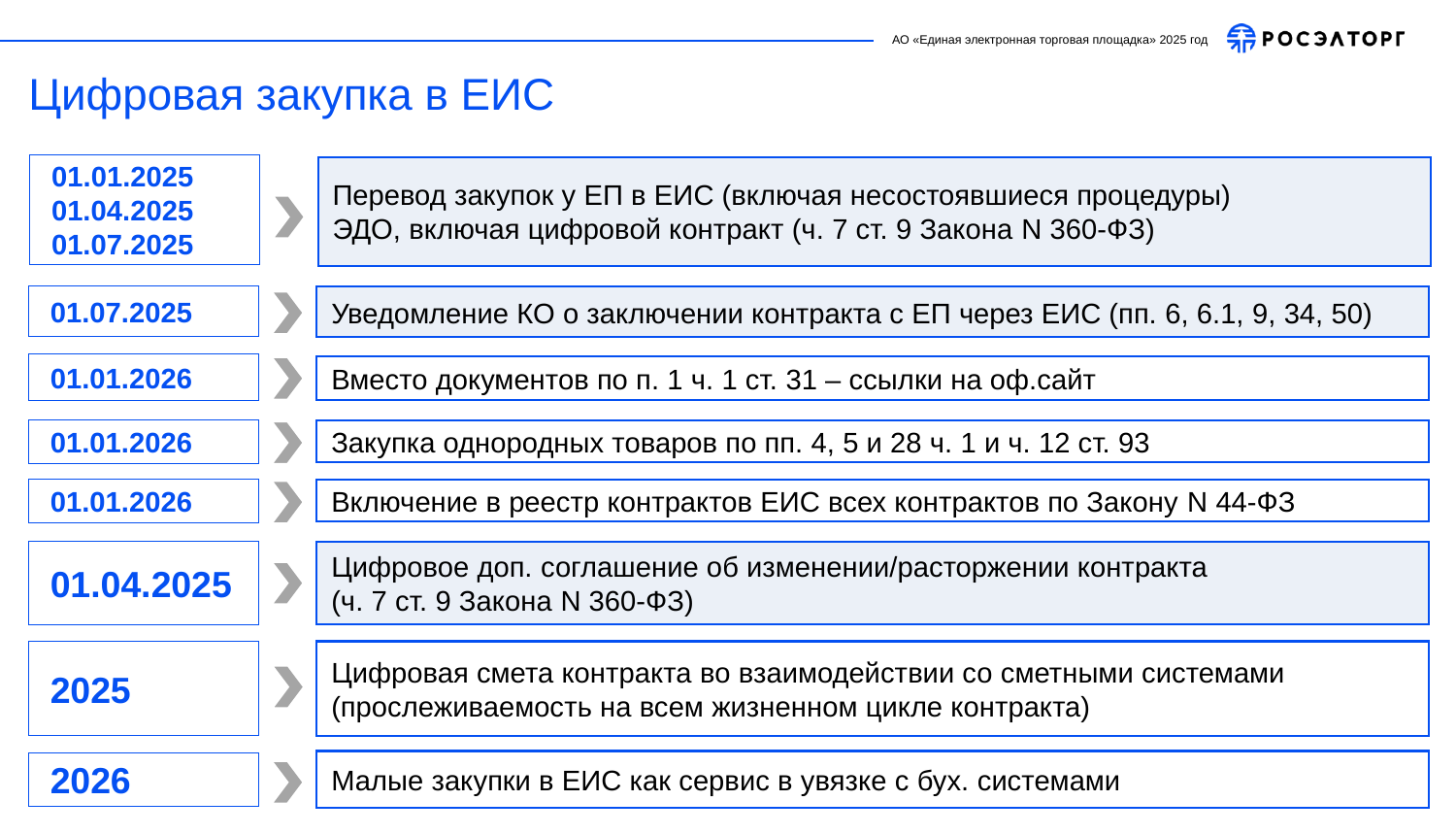

Цифровая закупка в ЕИС
01.01.2025
01.04.2025
01.07.2025
Перевод закупок у ЕП в ЕИС (включая несостоявшиеся процедуры)
ЭДО, включая цифровой контракт (ч. 7 ст. 9 Закона N 360-ФЗ)

01.07.2025
Уведомление КО о заключении контракта с ЕП через ЕИС (пп. 6, 6.1, 9, 34, 50)

01.01.2026
Вместо документов по п. 1 ч. 1 ст. 31 – ссылки на оф.сайт

01.01.2026
Закупка однородных товаров по пп. 4, 5 и 28 ч. 1 и ч. 12 ст. 93

01.01.2026
Включение в реестр контрактов ЕИС всех контрактов по Закону N 44-ФЗ

01.04.2025
Цифровое доп. соглашение об изменении/расторжении контракта
(ч. 7 ст. 9 Закона N 360-ФЗ)

Цифровая смета контракта во взаимодействии со сметными системами (прослеживаемость на всем жизненном цикле контракта)
2025

Малые закупки в ЕИС как сервис в увязке с бух. системами
2026